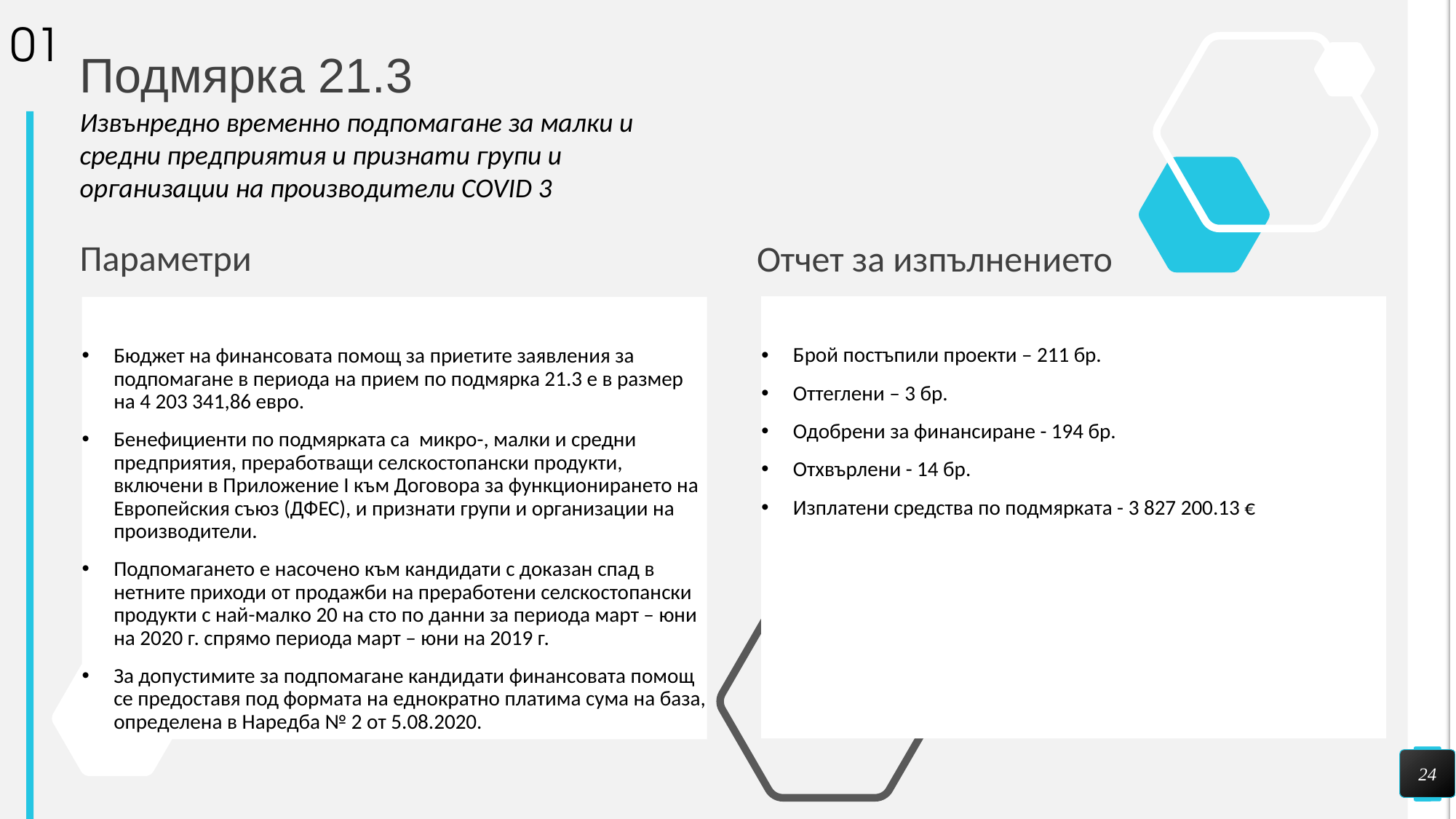

01
# Подмярка 21.3
Извънредно временно подпомагане за малки и средни предприятия и признати групи и организации на производители COVID 3

Параметри
Отчет за изпълнението

Брой постъпили проекти – 211 бр.
Оттеглени – 3 бр.
Одобрени за финансиране - 194 бр.
Отхвърлени - 14 бр.
Изплатени средства по подмярката - 3 827 200.13 €

Бюджет на финансовата помощ за приетите заявления за подпомагане в периода на прием по подмярка 21.3 е в размер на 4 203 341,86 евро.
Бенефициенти по подмярката са  микро-, малки и средни предприятия, преработващи селскостопански продукти, включени в Приложение I към Договора за функционирането на Европейския съюз (ДФЕС), и признати групи и организации на производители.
Подпомагането е насочено към кандидати с доказан спад в нетните приходи от продажби на преработени селскостопански продукти с най-малко 20 на сто по данни за периода март – юни на 2020 г. спрямо периода март – юни на 2019 г.
За допустимите за подпомагане кандидати финансовата помощ се предоставя под формата на еднократно платима сума на база, определена в Наредба № 2 от 5.08.2020.

24